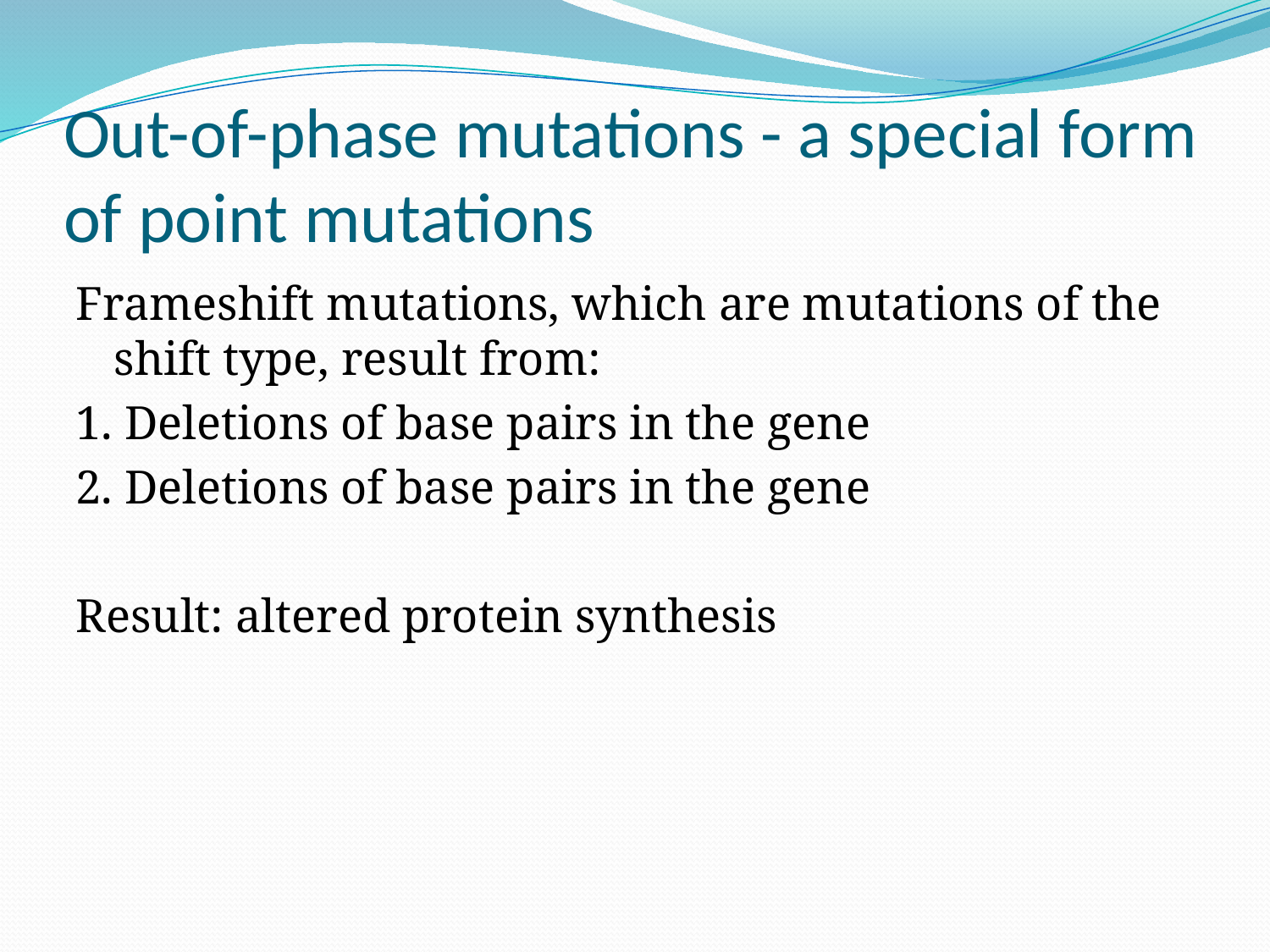

# Out-of-phase mutations - a special form of point mutations
Frameshift mutations, which are mutations of the shift type, result from:
1. Deletions of base pairs in the gene
2. Deletions of base pairs in the gene

Result: altered protein synthesis